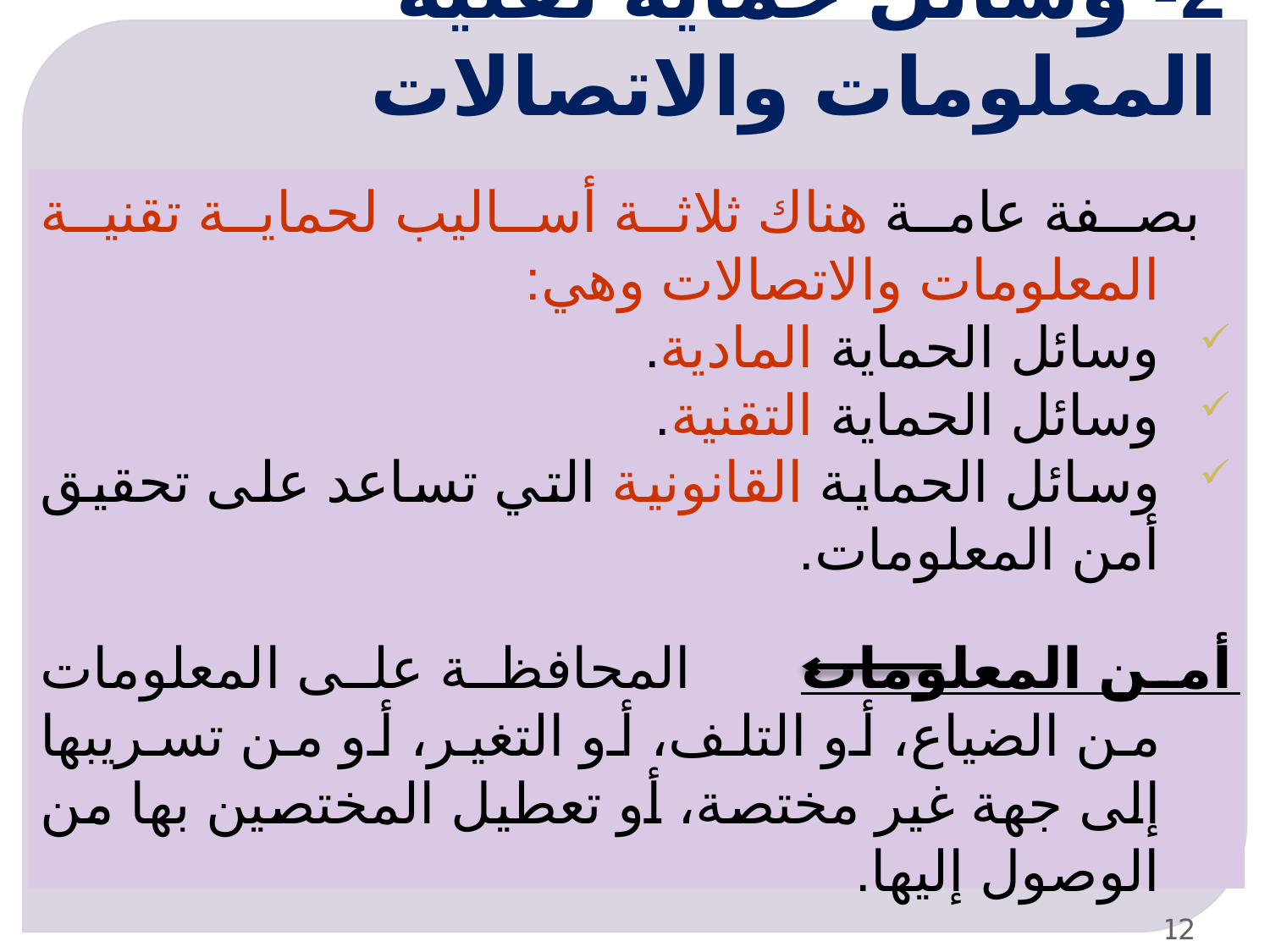

# 2- وسائل حماية تقنية المعلومات والاتصالات
  بصفة عامة هناك ثلاثة أساليب لحماية تقنية المعلومات والاتصالات وهي:
وسائل الحماية المادية.
وسائل الحماية التقنية.
وسائل الحماية القانونية التي تساعد على تحقيق أمن المعلومات.

أمن المعلومات       المحافظة على المعلومات من الضياع، أو التلف، أو التغير، أو من تسريبها إلى جهة غير مختصة، أو تعطيل المختصين بها من الوصول إليها.

12